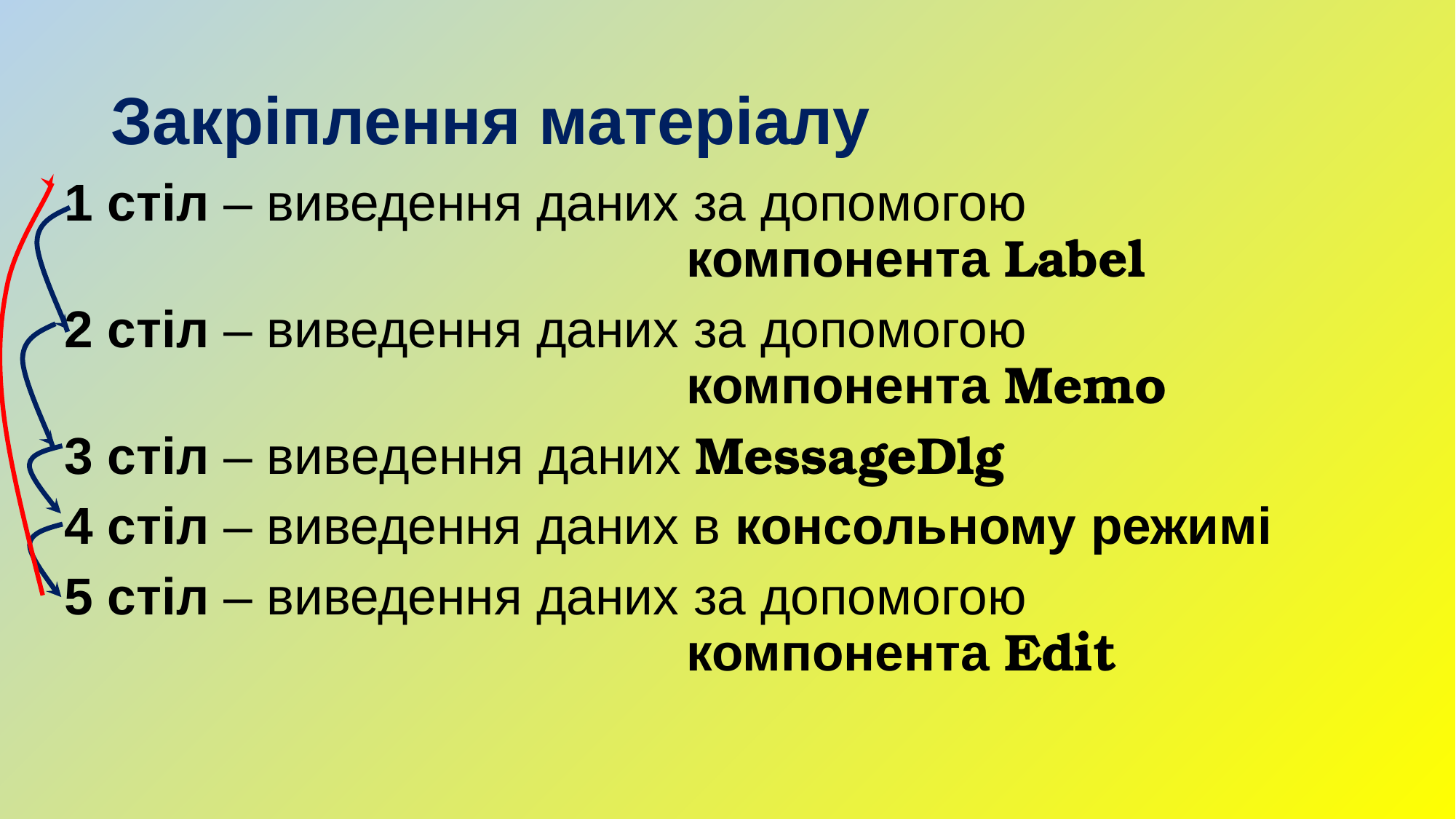

# Закріплення матеріалу
1 стіл – виведення даних за допомогою 									компонента Label
2 стіл – виведення даних за допомогою 									компонента Memo
3 стіл – виведення даних MessageDlg
4 стіл – виведення даних в консольному режимі
5 стіл – виведення даних за допомогою 									компонента Edit